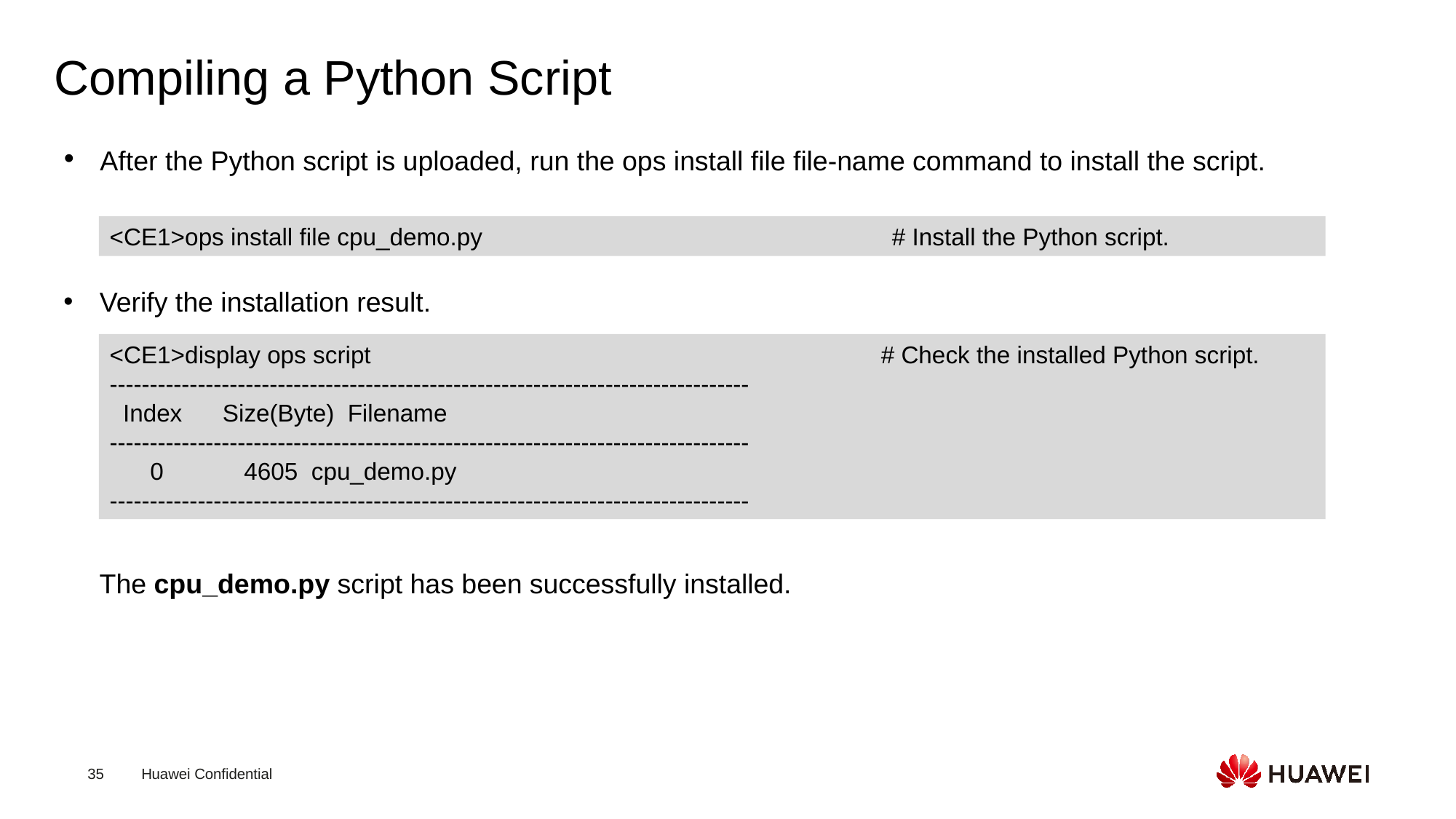

# Compiling a Python Script
After the Python script is uploaded, run the ops install file file-name command to install the script.
<CE1>ops install file cpu_demo.py                                                             # Install the Python script.
Verify the installation result.
<CE1>display ops script                                                                            # Check the installed Python script.
--------------------------------------------------------------------------------
  Index      Size(Byte)  Filename
--------------------------------------------------------------------------------
      0            4605  cpu_demo.py
--------------------------------------------------------------------------------
The cpu_demo.py script has been successfully installed.